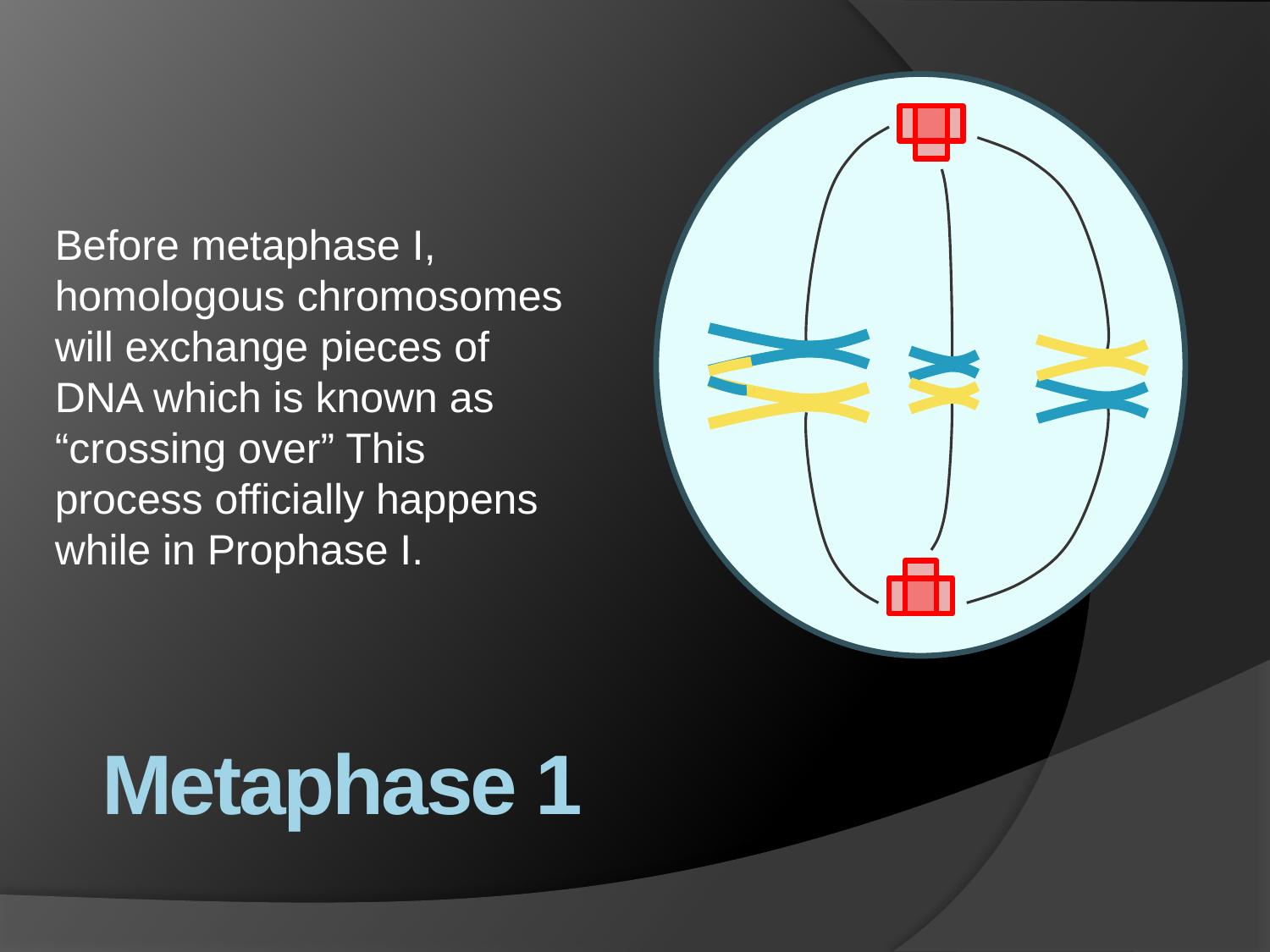

Before metaphase I, homologous chromosomes will exchange pieces of DNA which is known as “crossing over” This process officially happens while in Prophase I.

# Metaphase 1